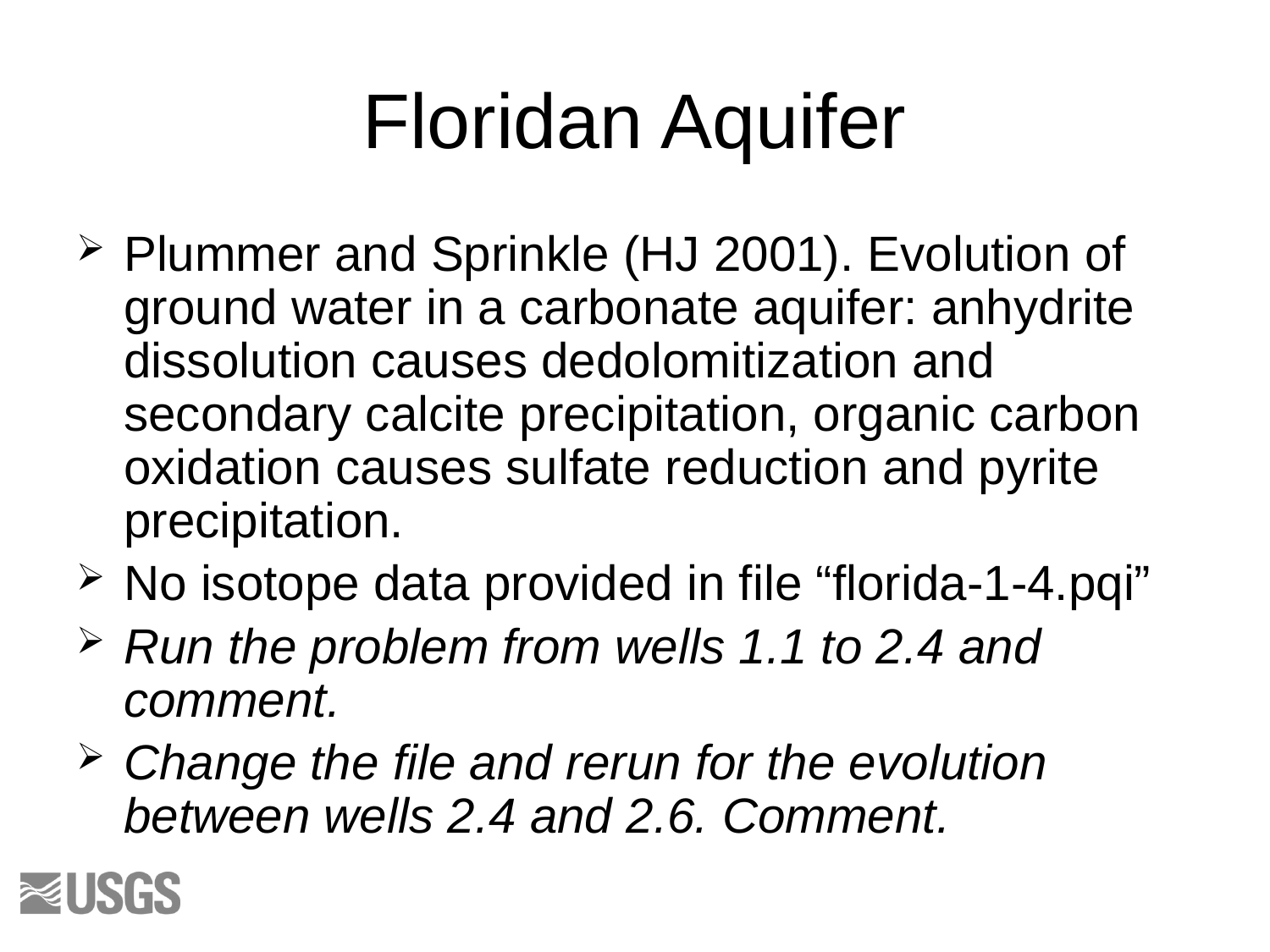

# Floridan Aquifer
Plummer and Sprinkle (HJ 2001). Evolution of ground water in a carbonate aquifer: anhydrite dissolution causes dedolomitization and secondary calcite precipitation, organic carbon oxidation causes sulfate reduction and pyrite precipitation.
No isotope data provided in file “florida-1-4.pqi”
Run the problem from wells 1.1 to 2.4 and comment.
Change the file and rerun for the evolution between wells 2.4 and 2.6. Comment.